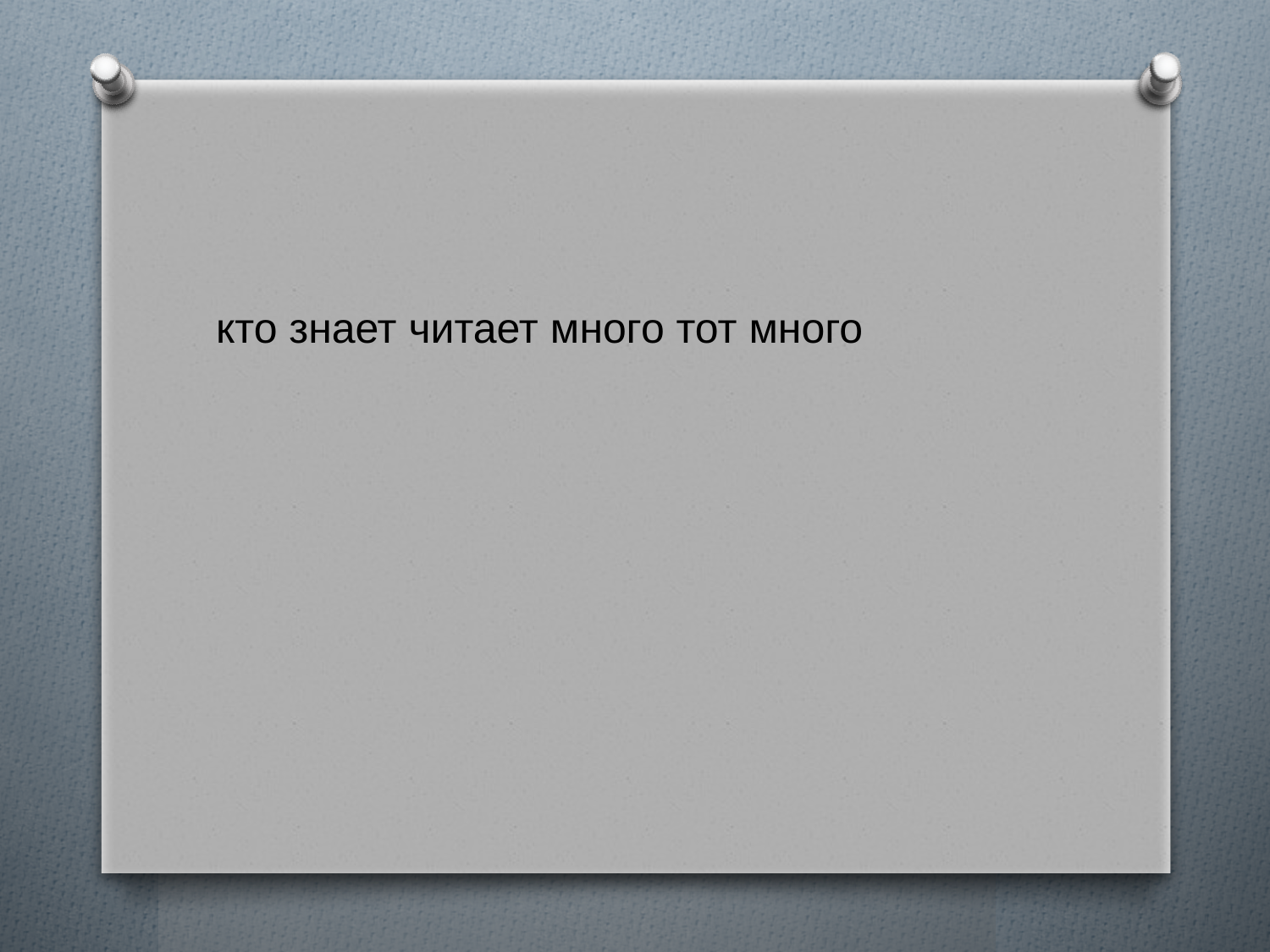

#
кто знает читает много тот много